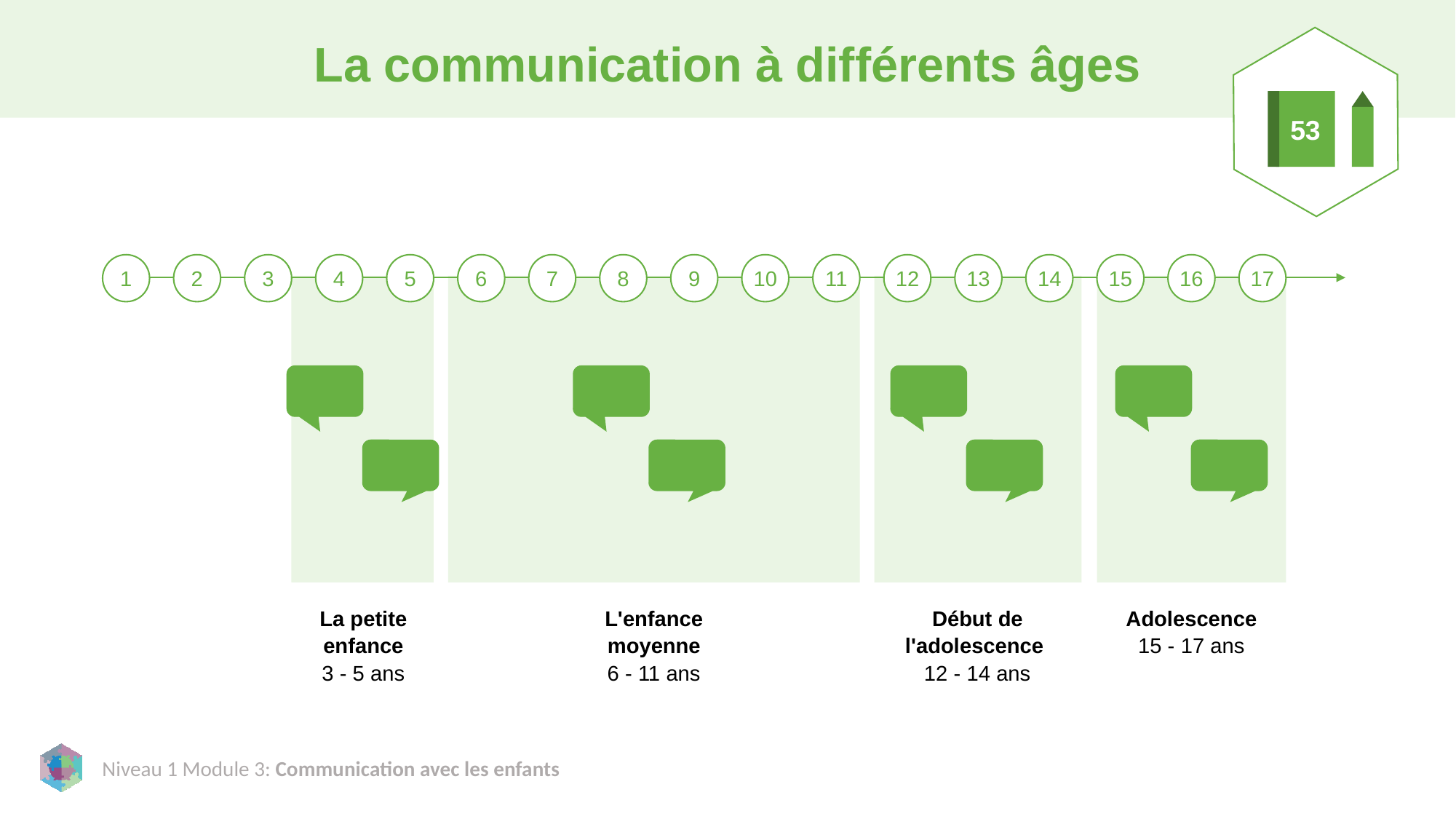

# La communication à différents âges

53

1
2
3
4
5
6
7
8
9
10
11
12
13
14
15
16
17

La petite enfance
3 - 5 ans
L'enfance moyenne
6 - 11 ans
Début de l'adolescence
12 - 14 ans
Adolescence
15 - 17 ans